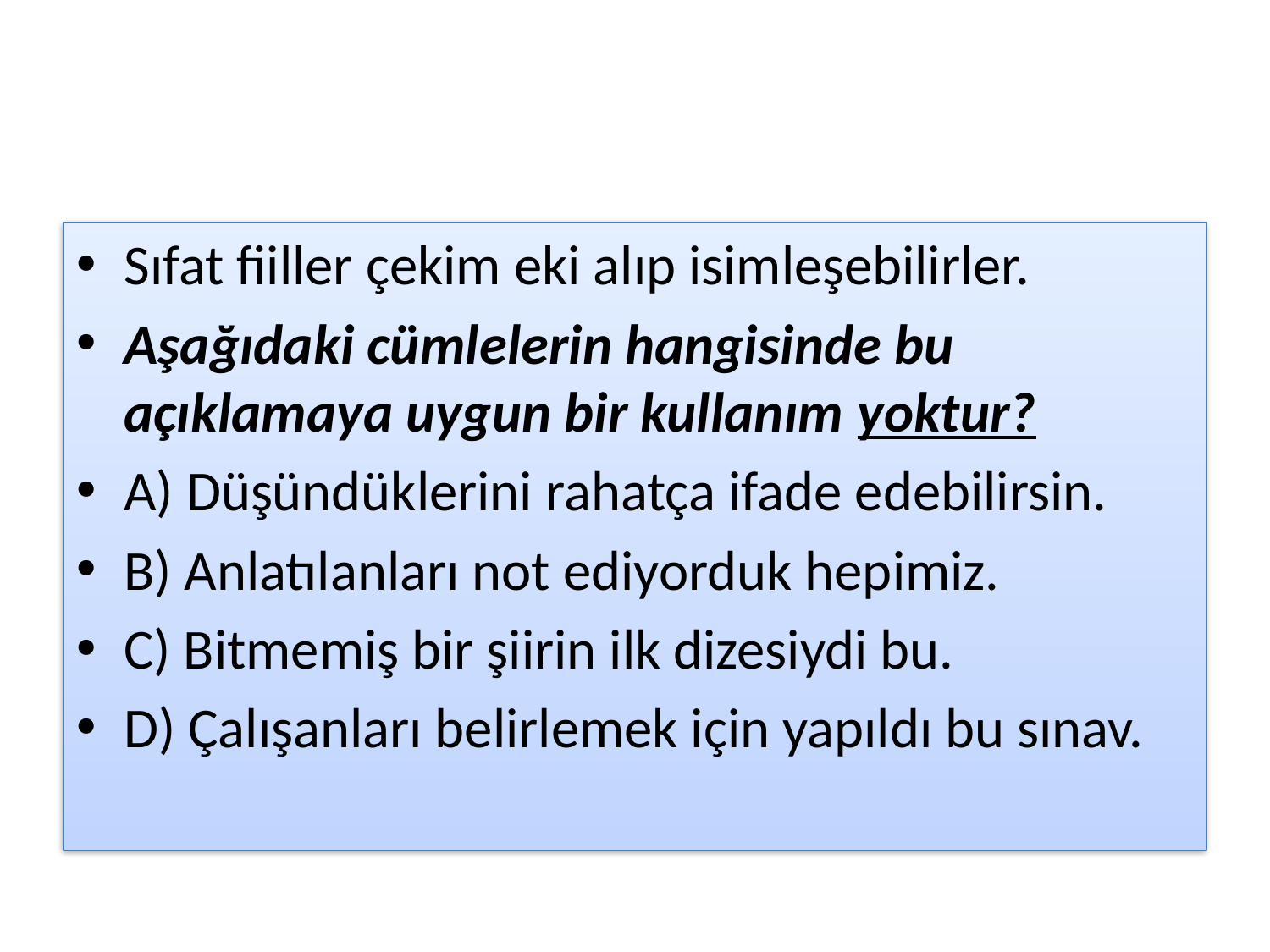

#
Sıfat fiiller çekim eki alıp isimleşebilirler.
Aşağıdaki cümlelerin hangisinde bu açıklamaya uygun bir kullanım yoktur?
A) Düşündüklerini rahatça ifade edebilirsin.
B) Anlatılanları not ediyorduk hepimiz.
C) Bitmemiş bir şiirin ilk dizesiydi bu.
D) Çalışanları belirlemek için yapıldı bu sınav.